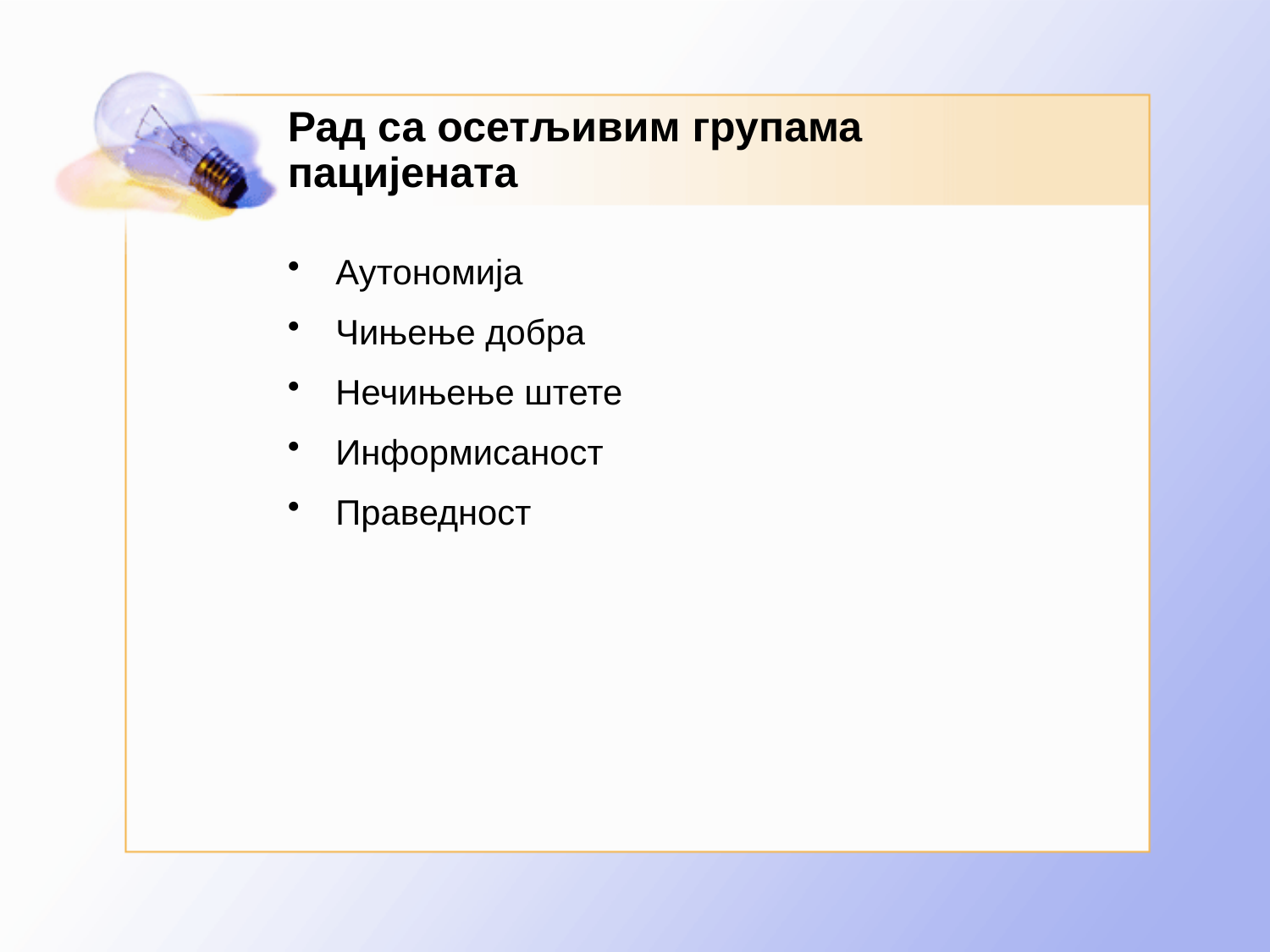

# Рад са осетљивим групама пацијената
Аутономија
Чињење добра
Нечињење штете
Информисаност
Праведност